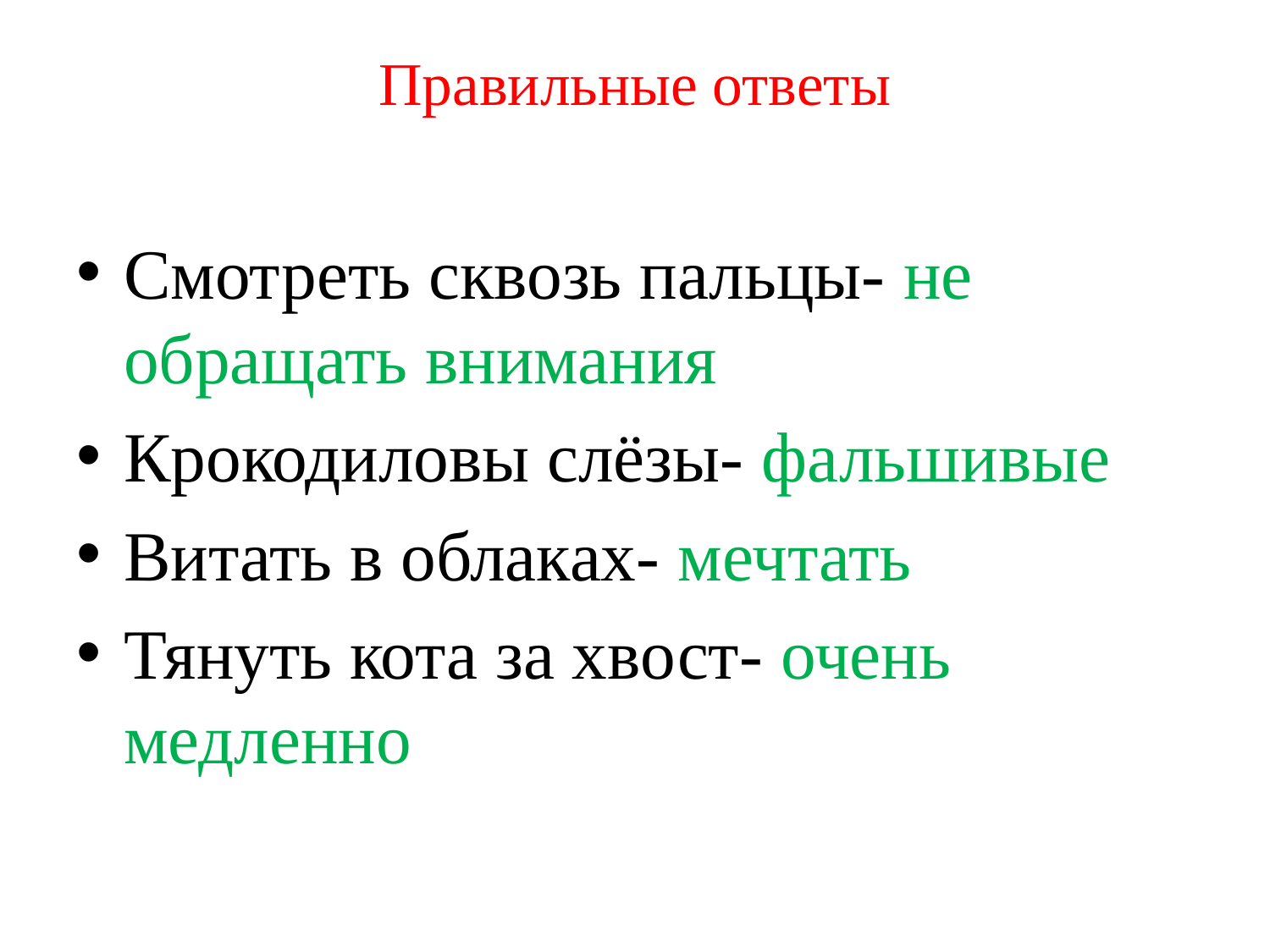

# Правильные ответы
Смотреть сквозь пальцы- не обращать внимания
Крокодиловы слёзы- фальшивые
Витать в облаках- мечтать
Тянуть кота за хвост- очень медленно